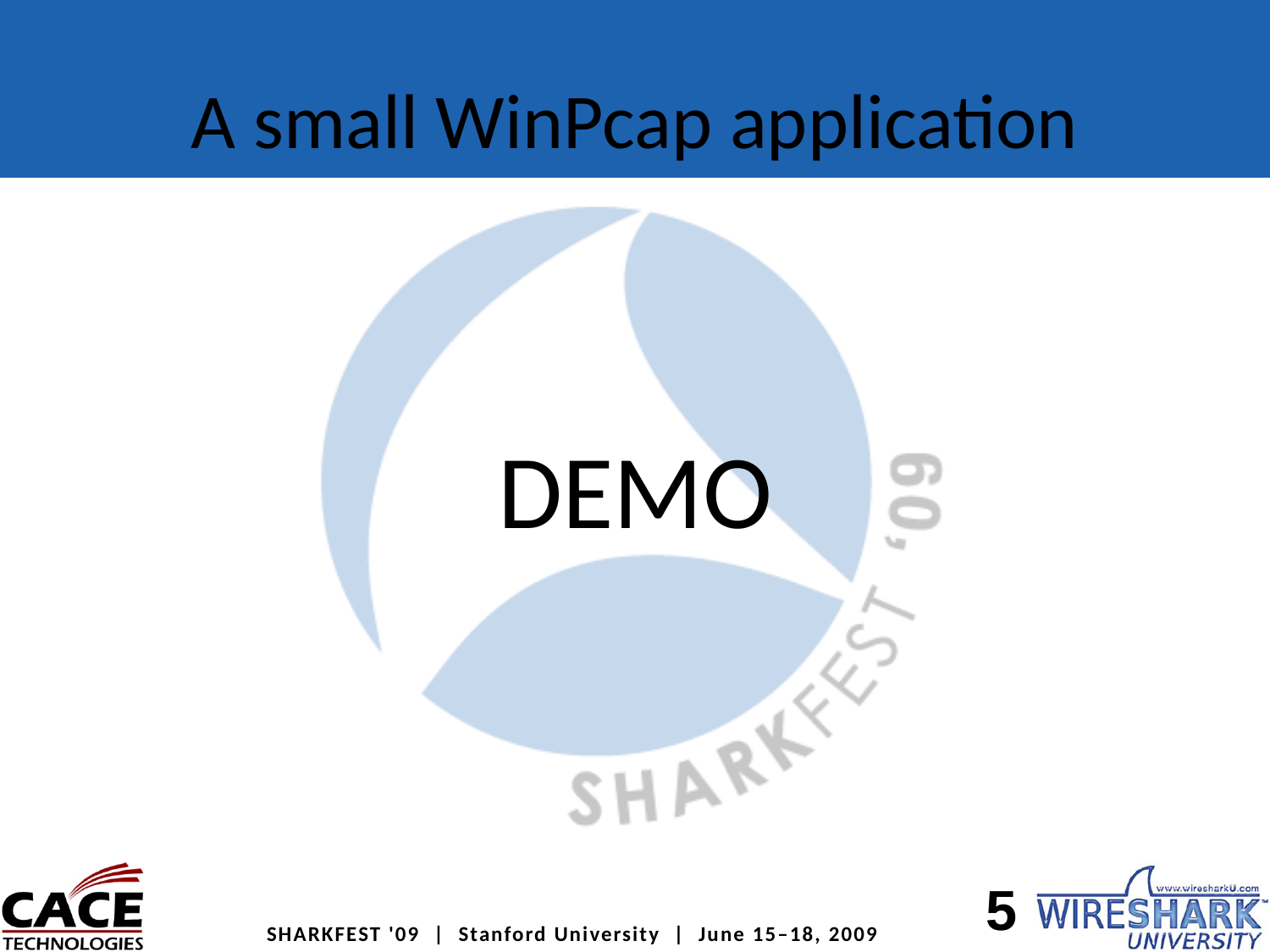

# A small WinPcap application

DEMO
5